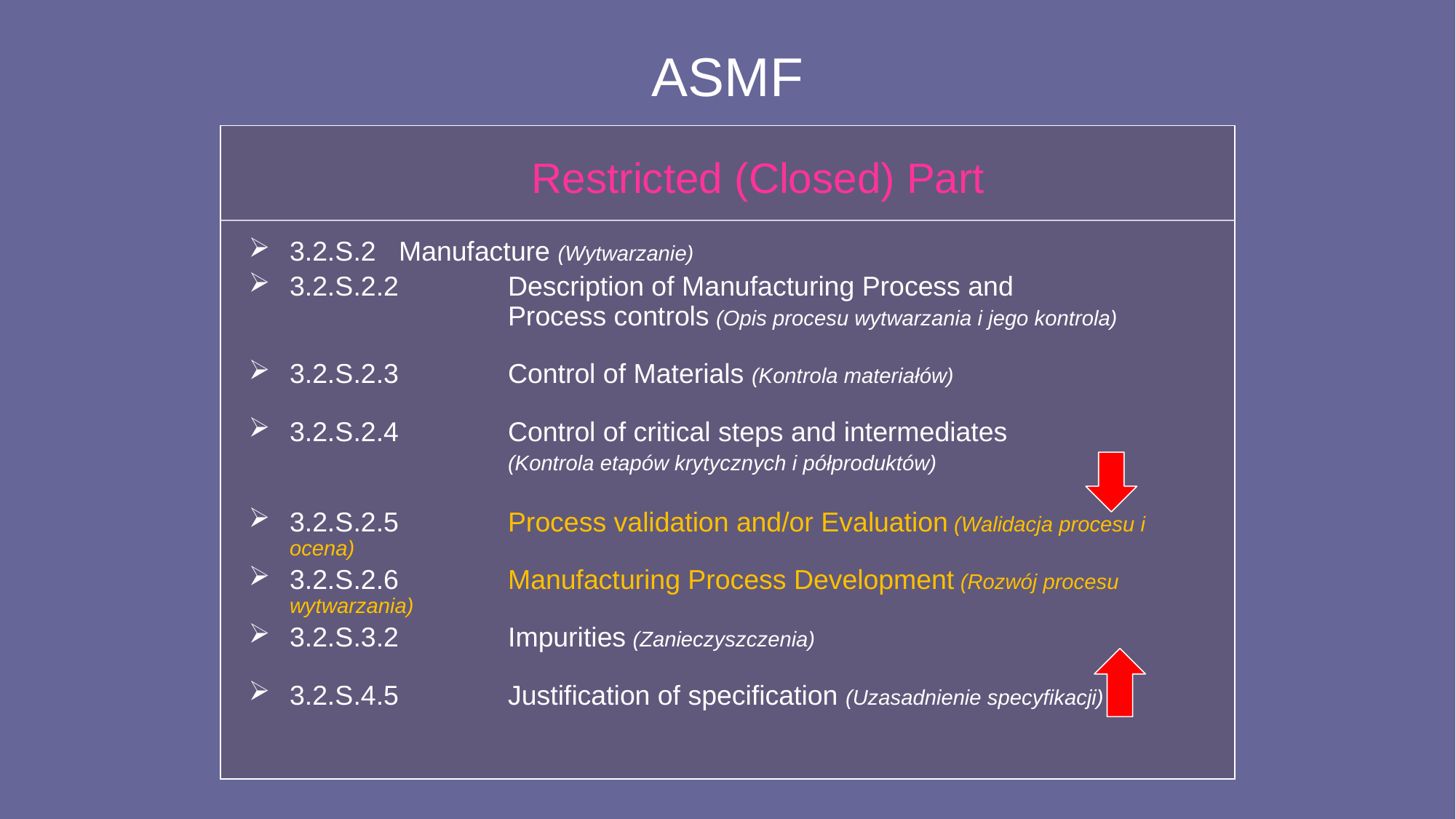

# ASMF

			  Restricted (Closed) Part
3.2.S.2	Manufacture (Wytwarzanie)
3.2.S.2.2	Description of Manufacturing Process and 				Process controls (Opis procesu wytwarzania i jego kontrola)
3.2.S.2.3	Control of Materials (Kontrola materiałów)
3.2.S.2.4	Control of critical steps and intermediates 				(Kontrola etapów krytycznych i półproduktów)
3.2.S.2.5	Process validation and/or Evaluation (Walidacja procesu i ocena)
3.2.S.2.6	Manufacturing Process Development (Rozwój procesu wytwarzania)
3.2.S.3.2	Impurities (Zanieczyszczenia)
3.2.S.4.5	Justification of specification (Uzasadnienie specyfikacji)